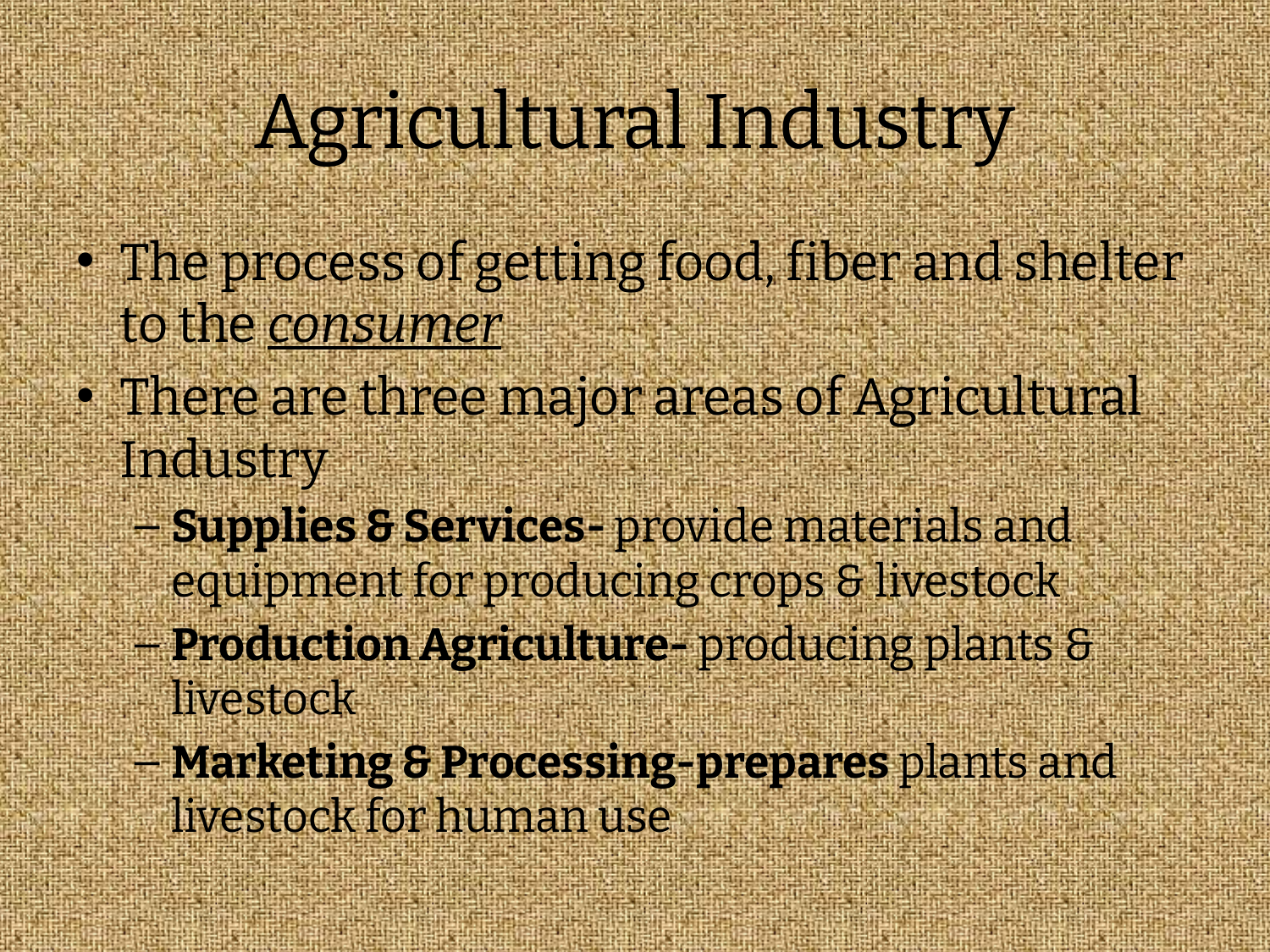

# Agricultural Industry
The process of getting food, fiber and shelter to the consumer
There are three major areas of Agricultural Industry
Supplies & Services- provide materials and equipment for producing crops & livestock
Production Agriculture- producing plants & livestock
Marketing & Processing-prepares plants and livestock for human use